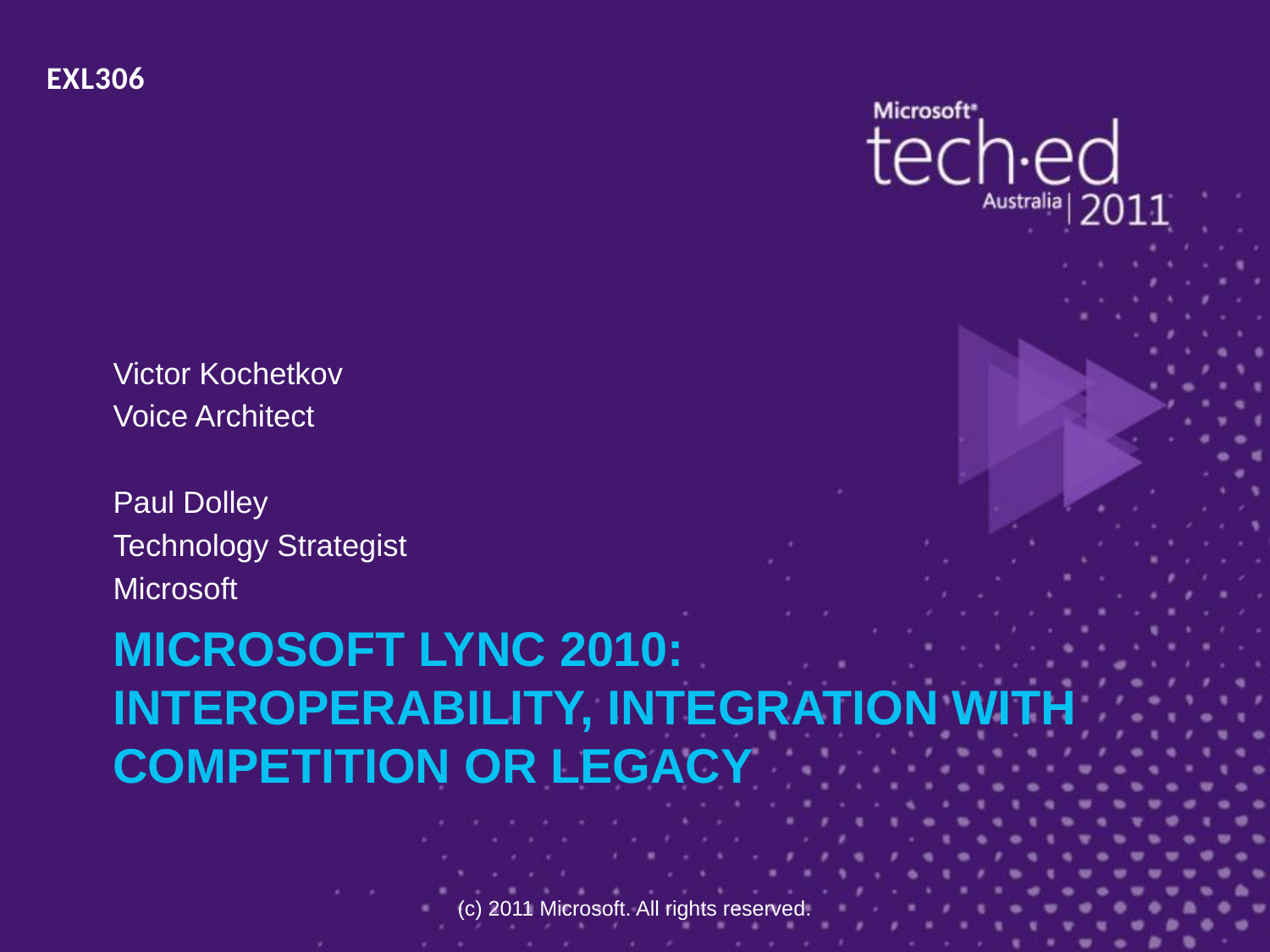

EXL306
Victor Kochetkov
Voice Architect

Paul Dolley
Technology Strategist
Microsoft

# Microsoft Lync 2010: Interoperability, Integration with Competition or Legacy
(c) 2011 Microsoft. All rights reserved.